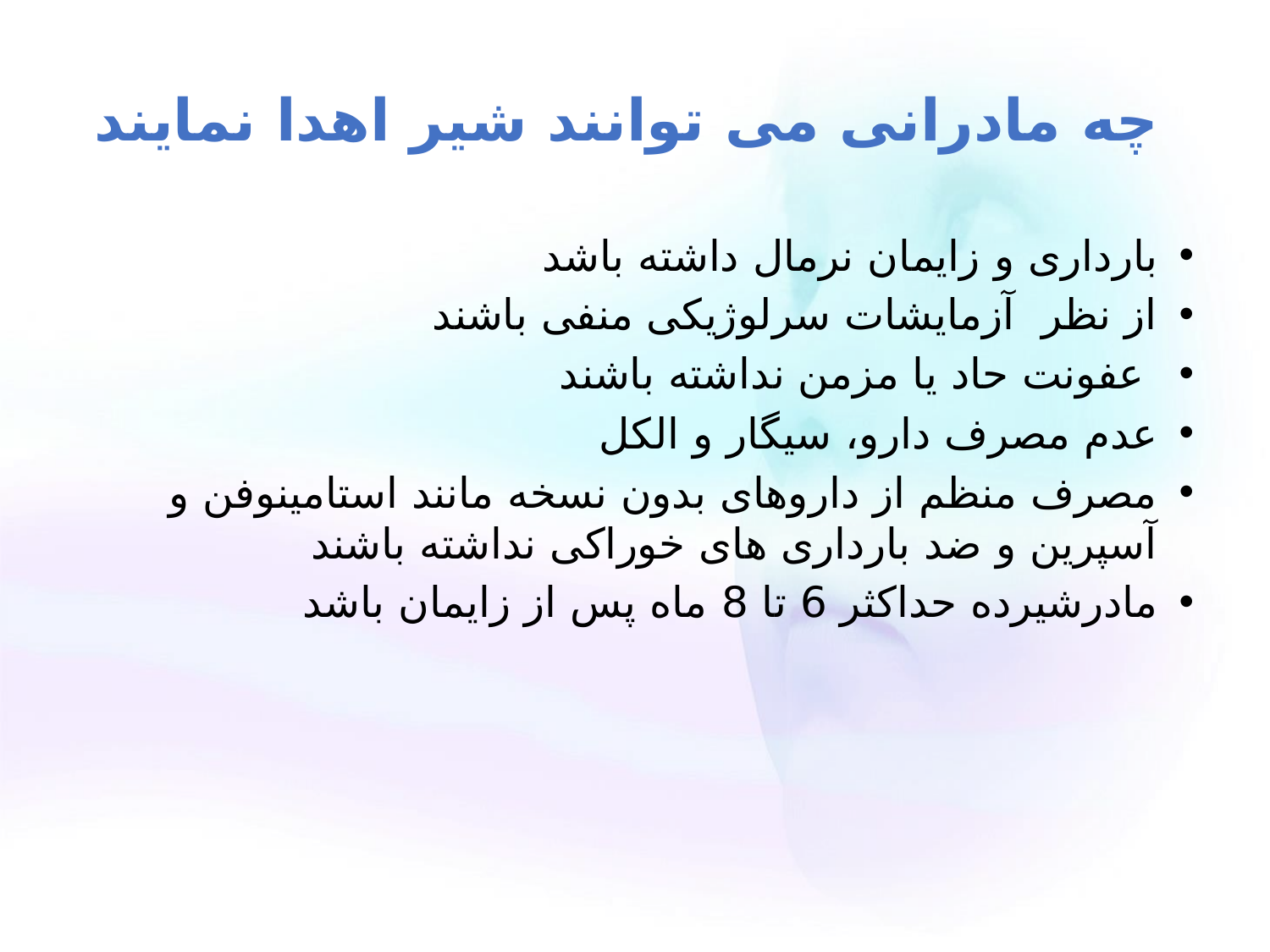

# چه مادرانی می توانند شیر اهدا نمایند
بارداری و زایمان نرمال داشته باشد
از نظر  آزمایشات سرلوژیکی منفی باشند
 عفونت حاد یا مزمن نداشته باشند
عدم مصرف دارو، سیگار و الکل
مصرف منظم از داروهای بدون نسخه مانند استامینوفن و آسپرین و ضد بارداری های خوراکی نداشته باشند
مادرشیرده حداکثر 6 تا 8 ماه پس از زایمان باشد